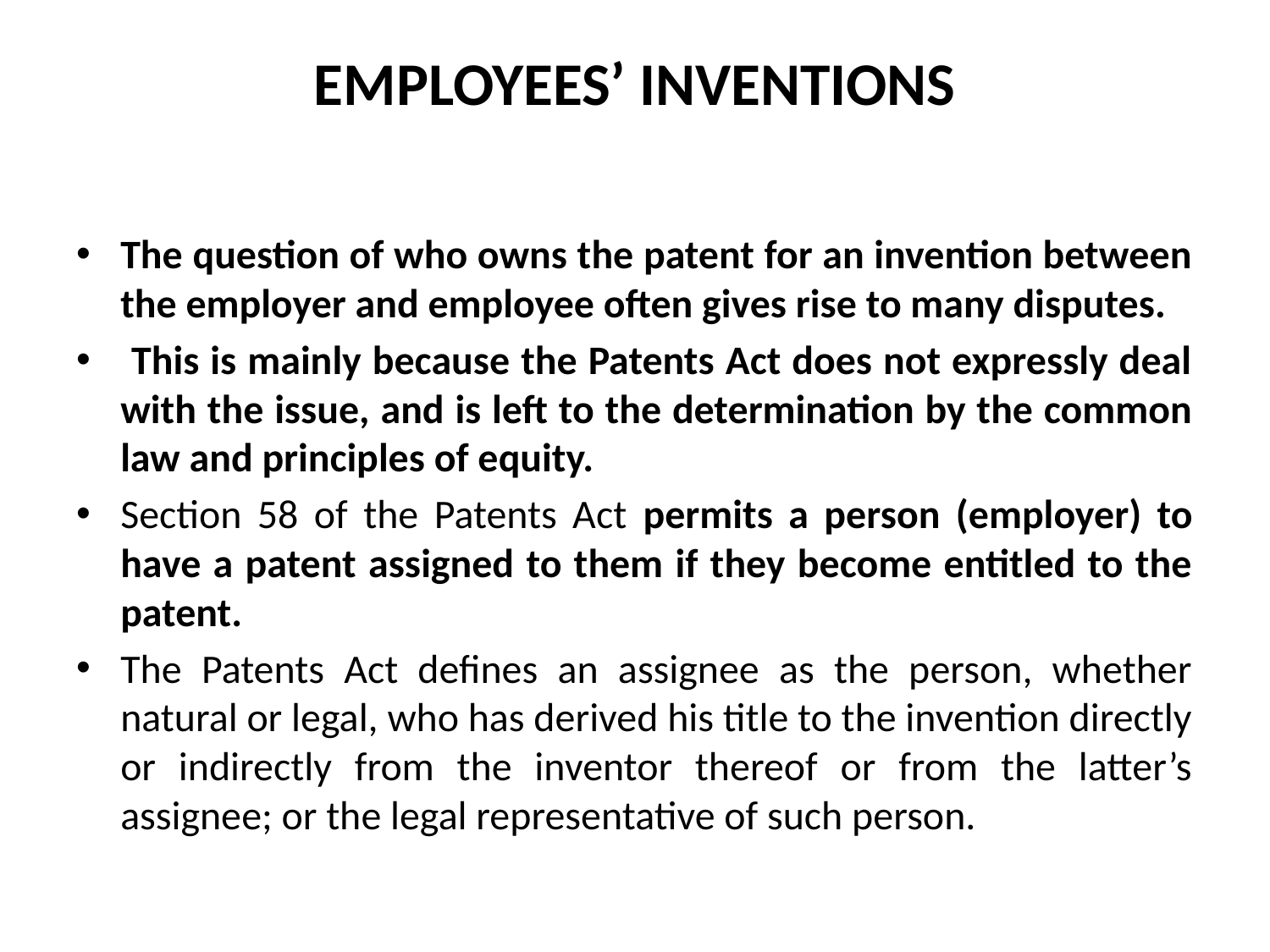

# EMPLOYEES’ INVENTIONS
The question of who owns the patent for an invention between the employer and employee often gives rise to many disputes.
 This is mainly because the Patents Act does not expressly deal with the issue, and is left to the determination by the common law and principles of equity.
Section 58 of the Patents Act permits a person (employer) to have a patent assigned to them if they become entitled to the patent.
The Patents Act defines an assignee as the person, whether natural or legal, who has derived his title to the invention directly or indirectly from the inventor thereof or from the latter’s assignee; or the legal representative of such person.